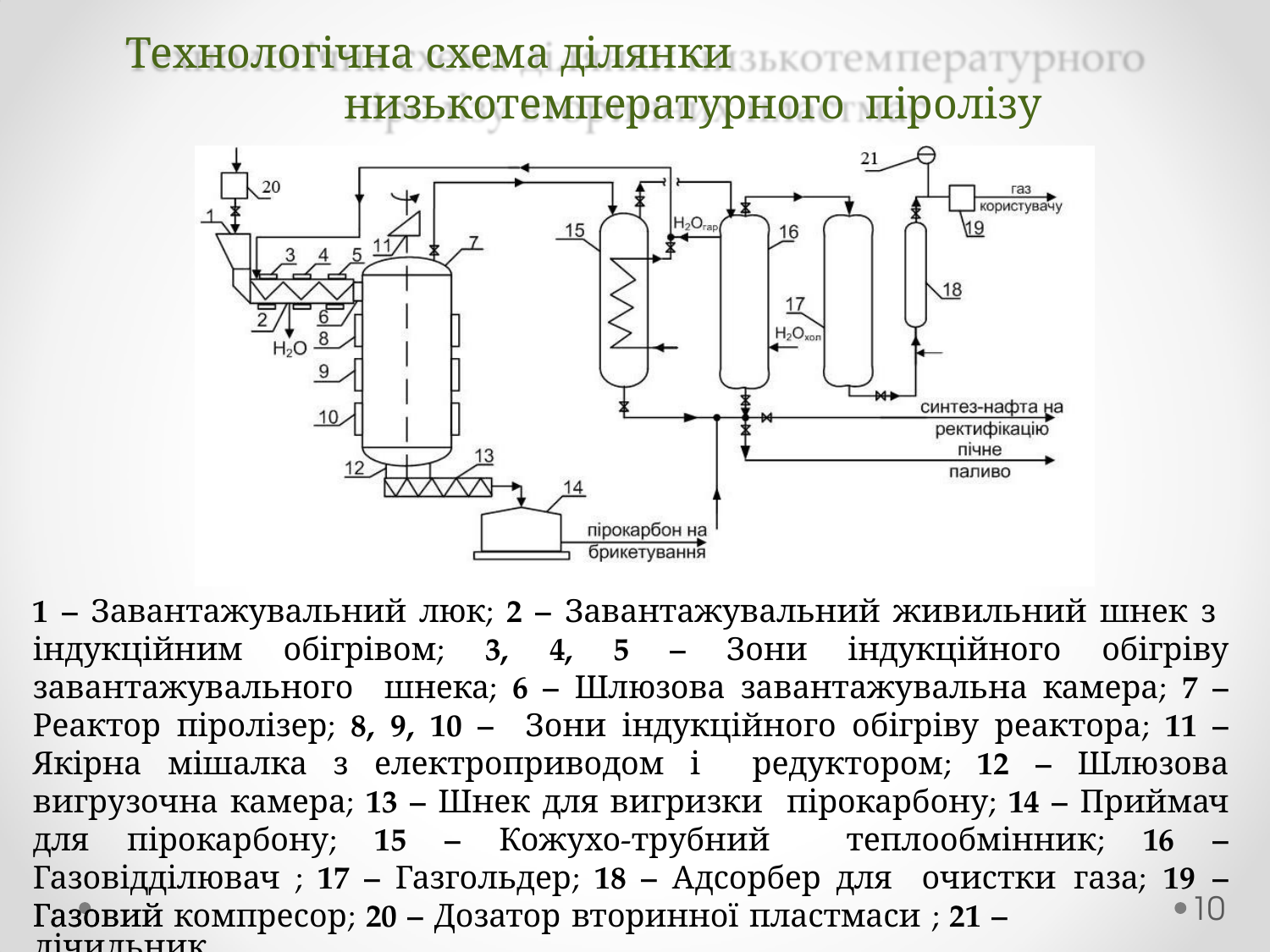

# Технологічна схема ділянки низькотемпературного  піролізу вторинних пластмас

1 – Завантажувальний люк; 2 – Завантажувальний живильний шнек з  індукційним обігрівом; 3, 4, 5 – Зони індукційного обігріву завантажувального  шнека; 6 – Шлюзова завантажувальна камера; 7 – Реактор піролізер; 8, 9, 10 –  Зони індукційного обігріву реактора; 11 – Якірна мішалка з електроприводом і  редуктором; 12 – Шлюзова вигрузочна камера; 13 – Шнек для вигризки  пірокарбону; 14 – Приймач для пірокарбону; 15 – Кожухо-трубний  теплообмінник; 16 – Газовідділювач ; 17 – Газгольдер; 18 – Адсорбер для  очистки газа; 19 – Газовий компресор; 20 – Дозатор вторинної пластмаси ; 21 –
10
Газовий лічильник.